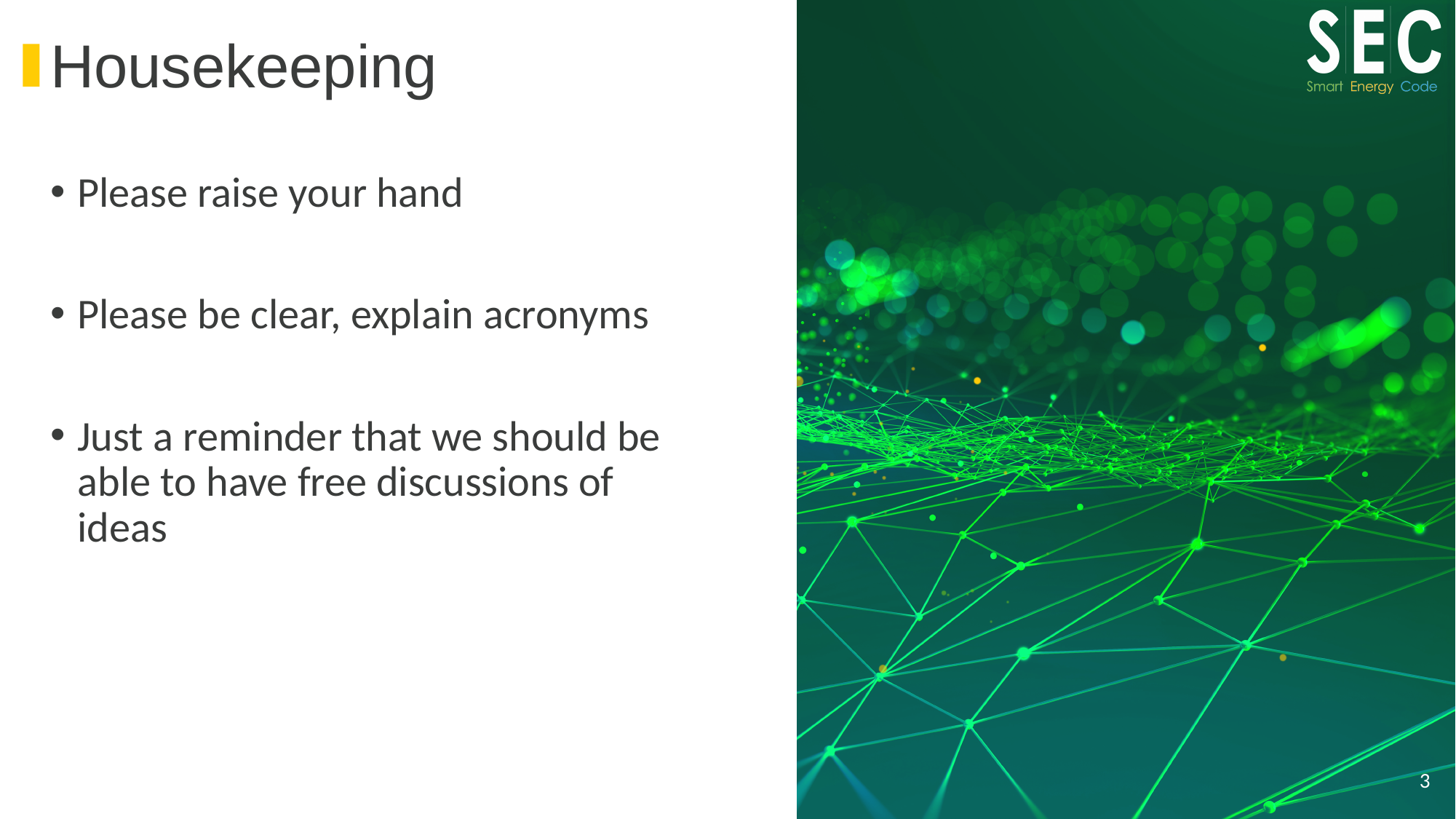

# Housekeeping
Please raise your hand

Please be clear, explain acronyms

Just a reminder that we should be able to have free discussions of ideas

3